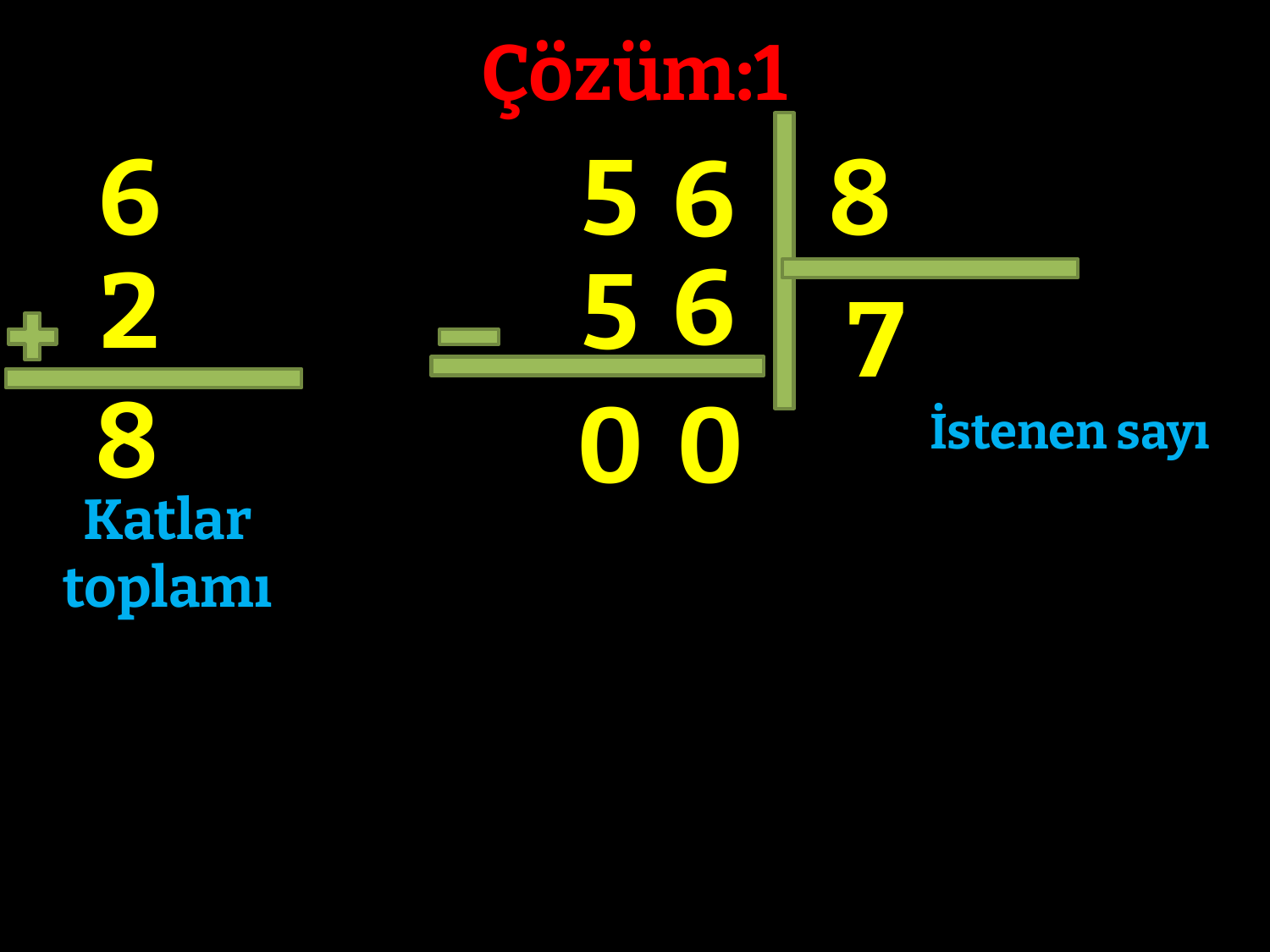

Çözüm:1
8
6
5
6

6
2
5
7
#

8
0
0
İstenen sayı
Katlar toplamı